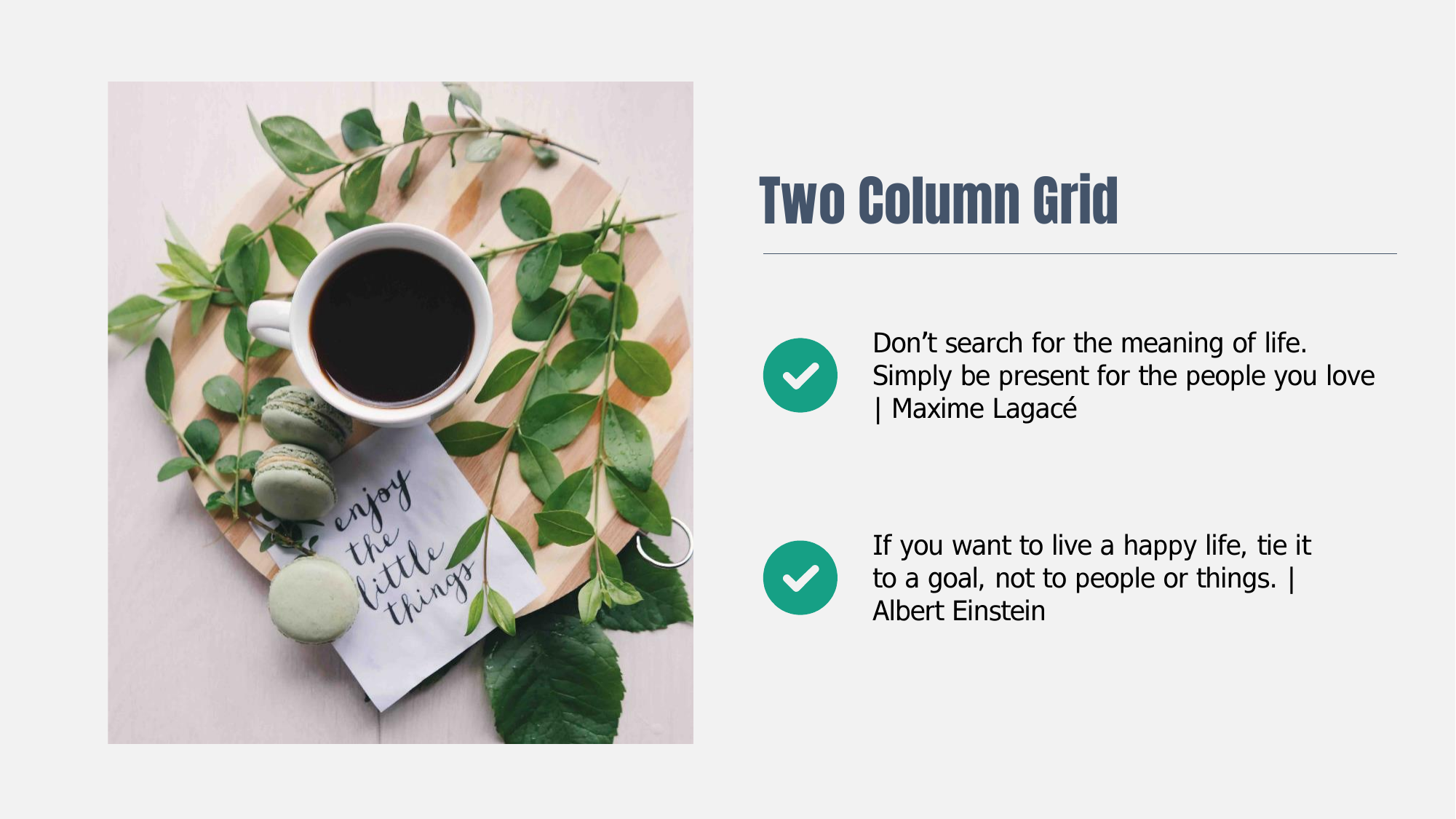

Two Column Grid
Don’t search for the meaning of life. Simply be present for the people you love | Maxime Lagacé

If you want to live a happy life, tie it to a goal, not to people or things. | Albert Einstein